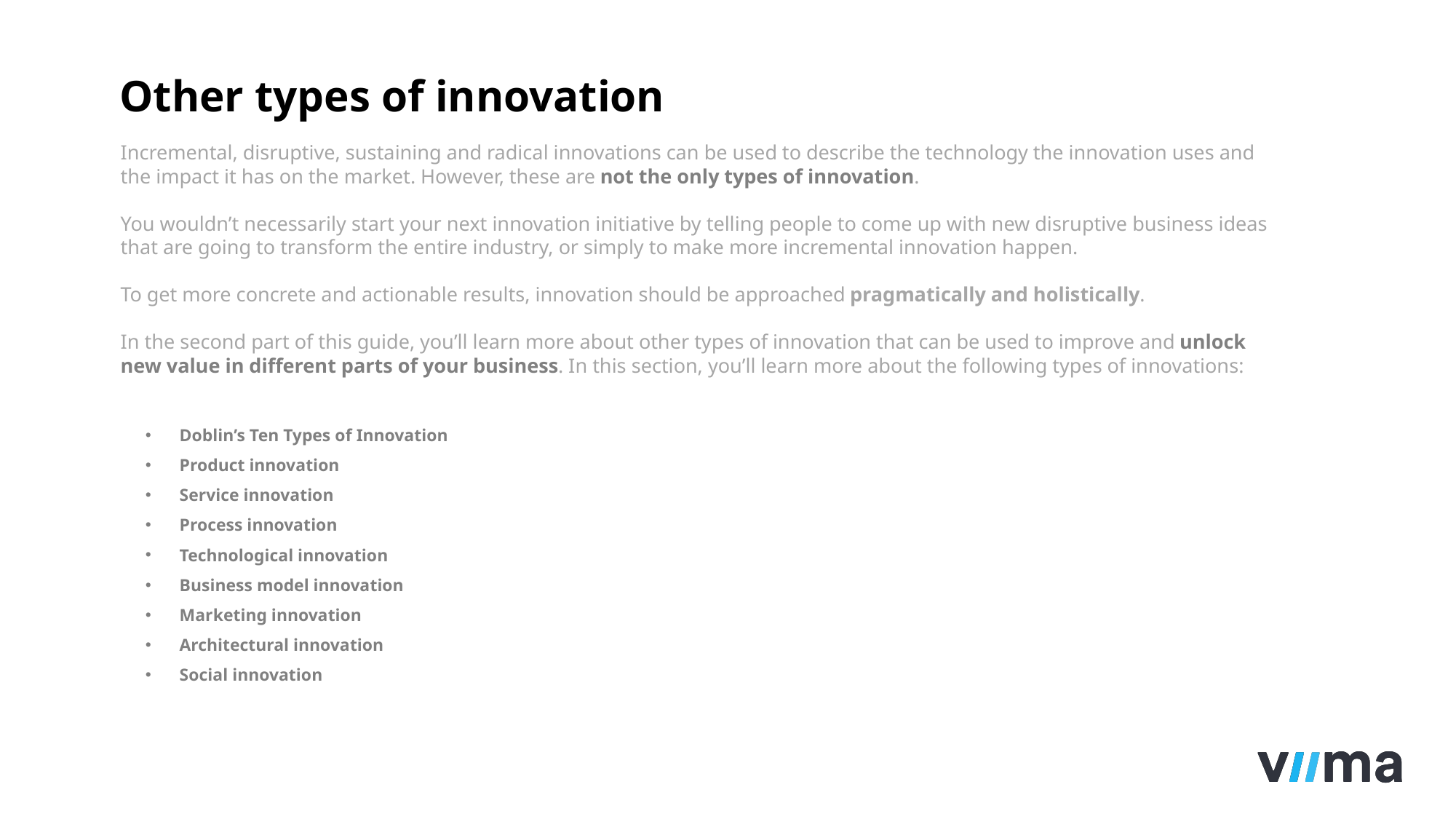

Other types of innovation
Incremental, disruptive, sustaining and radical innovations can be used to describe the technology the innovation uses and the impact it has on the market. However, these are not the only types of innovation.

You wouldn’t necessarily start your next innovation initiative by telling people to come up with new disruptive business ideas that are going to transform the entire industry, or simply to make more incremental innovation happen.

To get more concrete and actionable results, innovation should be approached pragmatically and holistically.

In the second part of this guide, you’ll learn more about other types of innovation that can be used to improve and unlock new value in different parts of your business. In this section, you’ll learn more about the following types of innovations:
Doblin’s Ten Types of Innovation
Product innovation
Service innovation
Process innovation
Technological innovation
Business model innovation
Marketing innovation
Architectural innovation
Social innovation